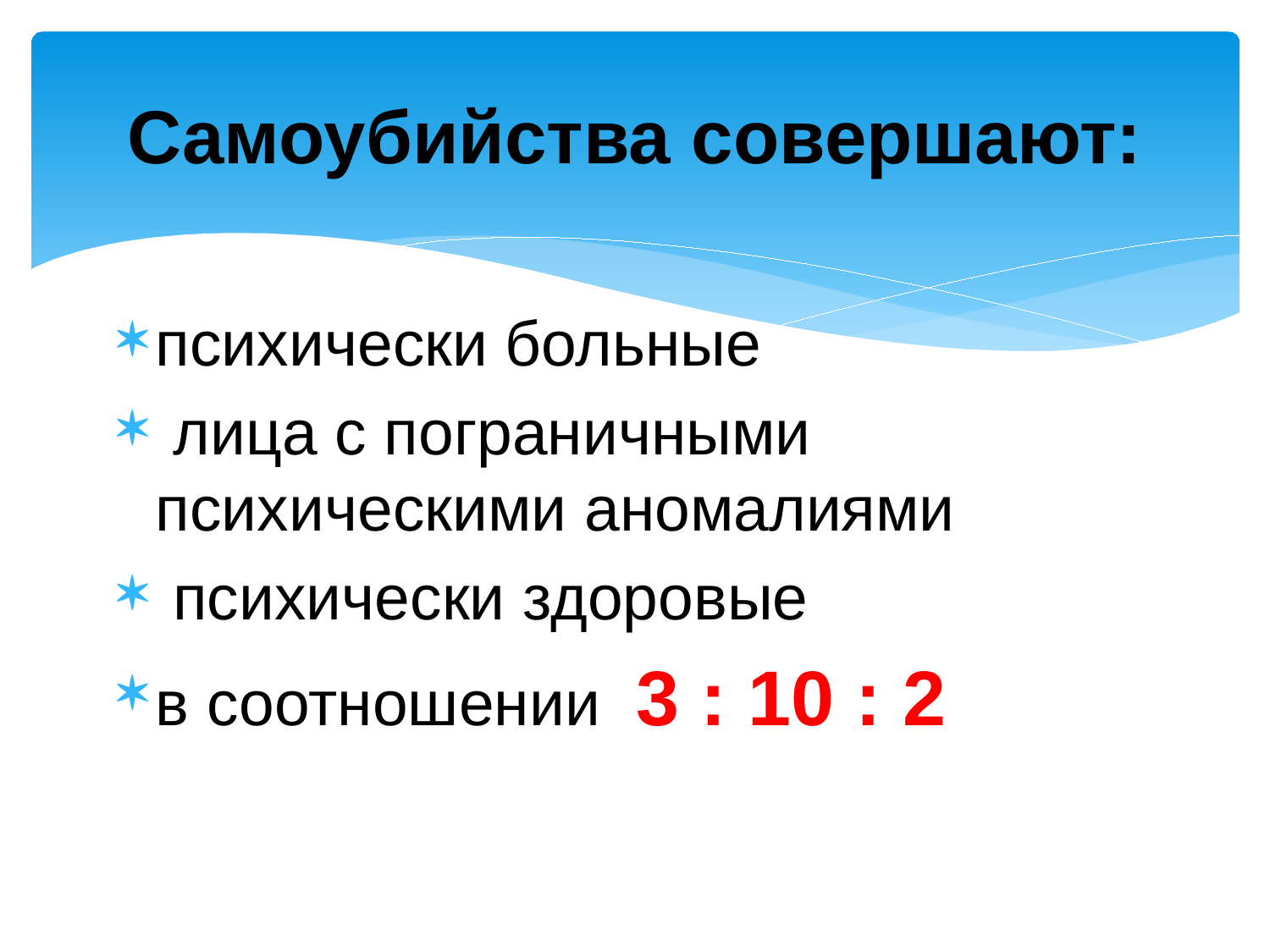

# Самоубийства совершают:
психически больные
 лица с пограничными  психическими аномалиями
 психически здоровые
в соотношении  3 : 10 : 2